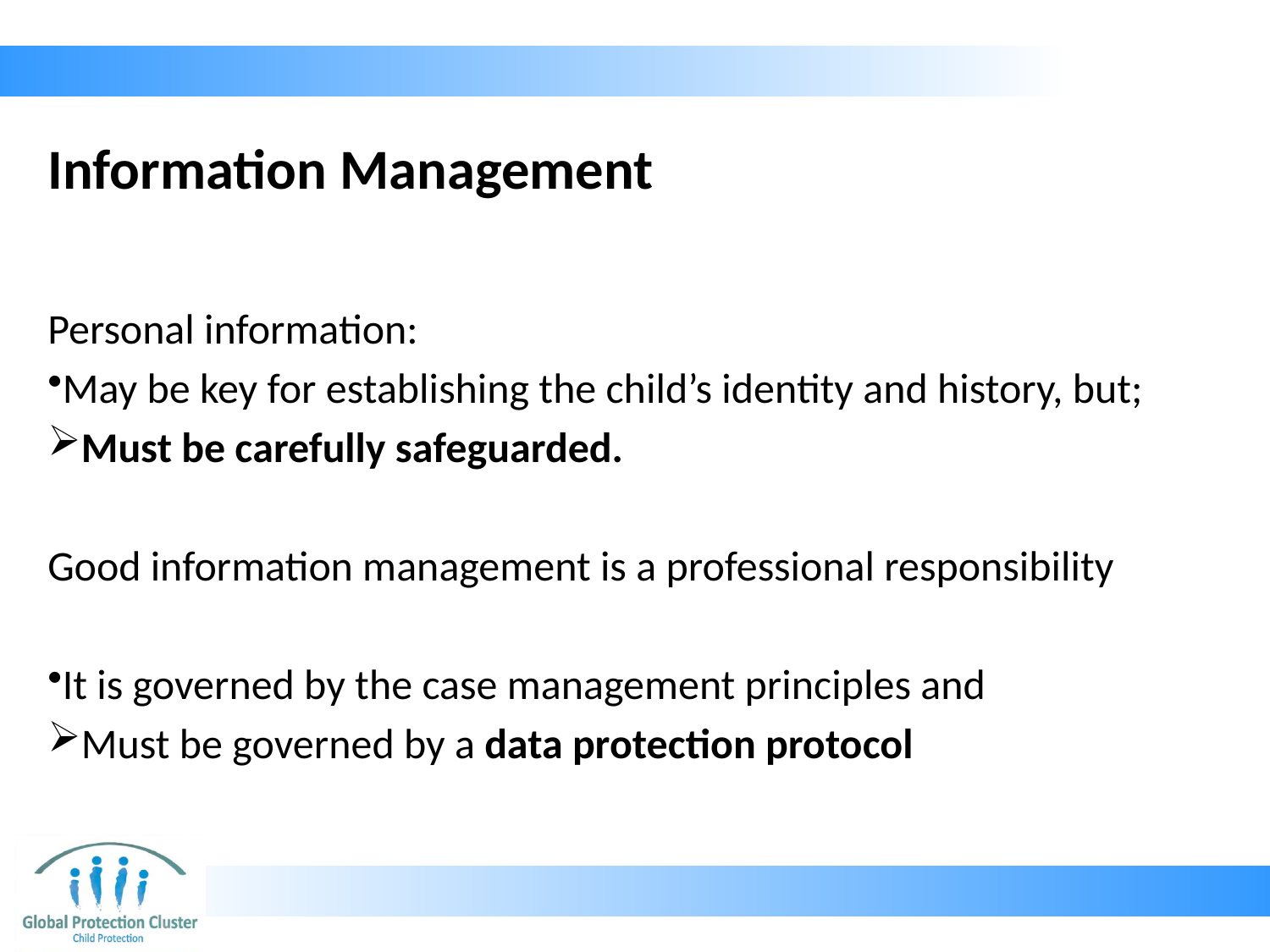

# Information Management

Personal information:
May be key for establishing the child’s identity and history, but;
Must be carefully safeguarded.

Good information management is a professional responsibility

It is governed by the case management principles and
Must be governed by a data protection protocol